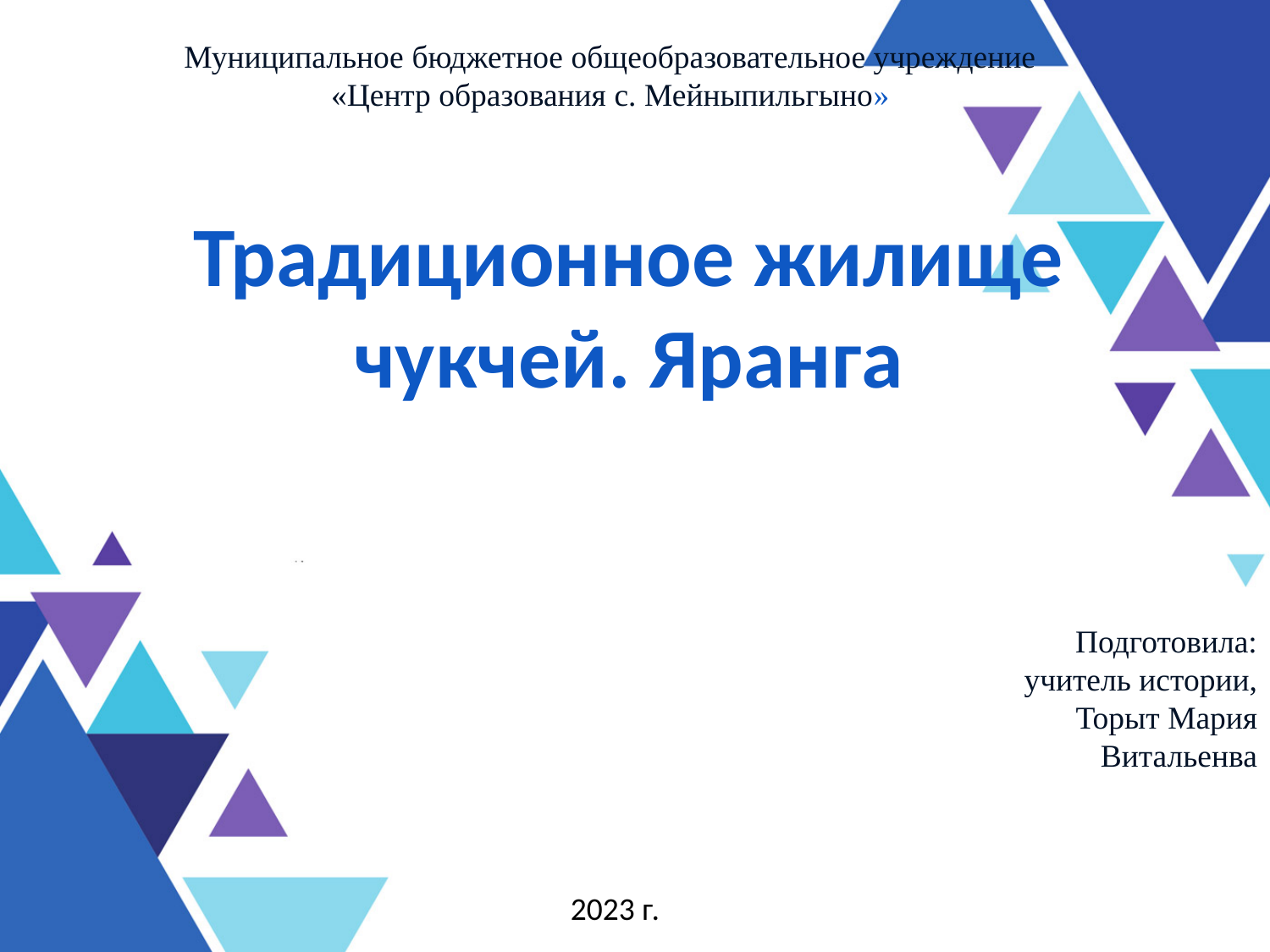

Муниципальное бюджетное общеобразовательное учреждение «Центр образования с. Мейныпильгыно»
# Традиционное жилище чукчей. Яранга
Подготовила:
 учитель истории, Торыт Мария Витальенва
2023 г.